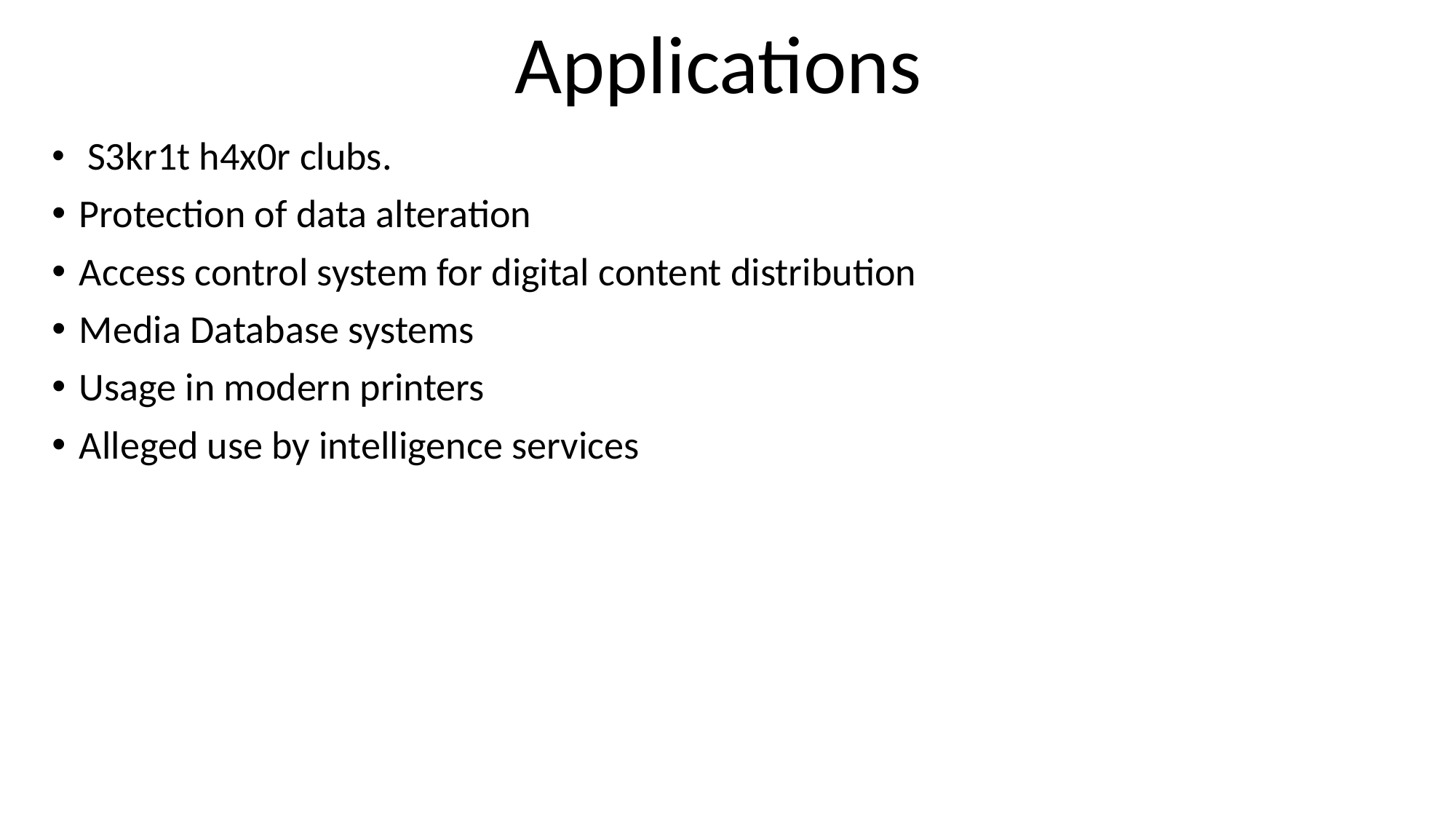

# Applications
 S3kr1t h4x0r clubs.
Protection of data alteration
Access control system for digital content distribution
Media Database systems
Usage in modern printers
Alleged use by intelligence services